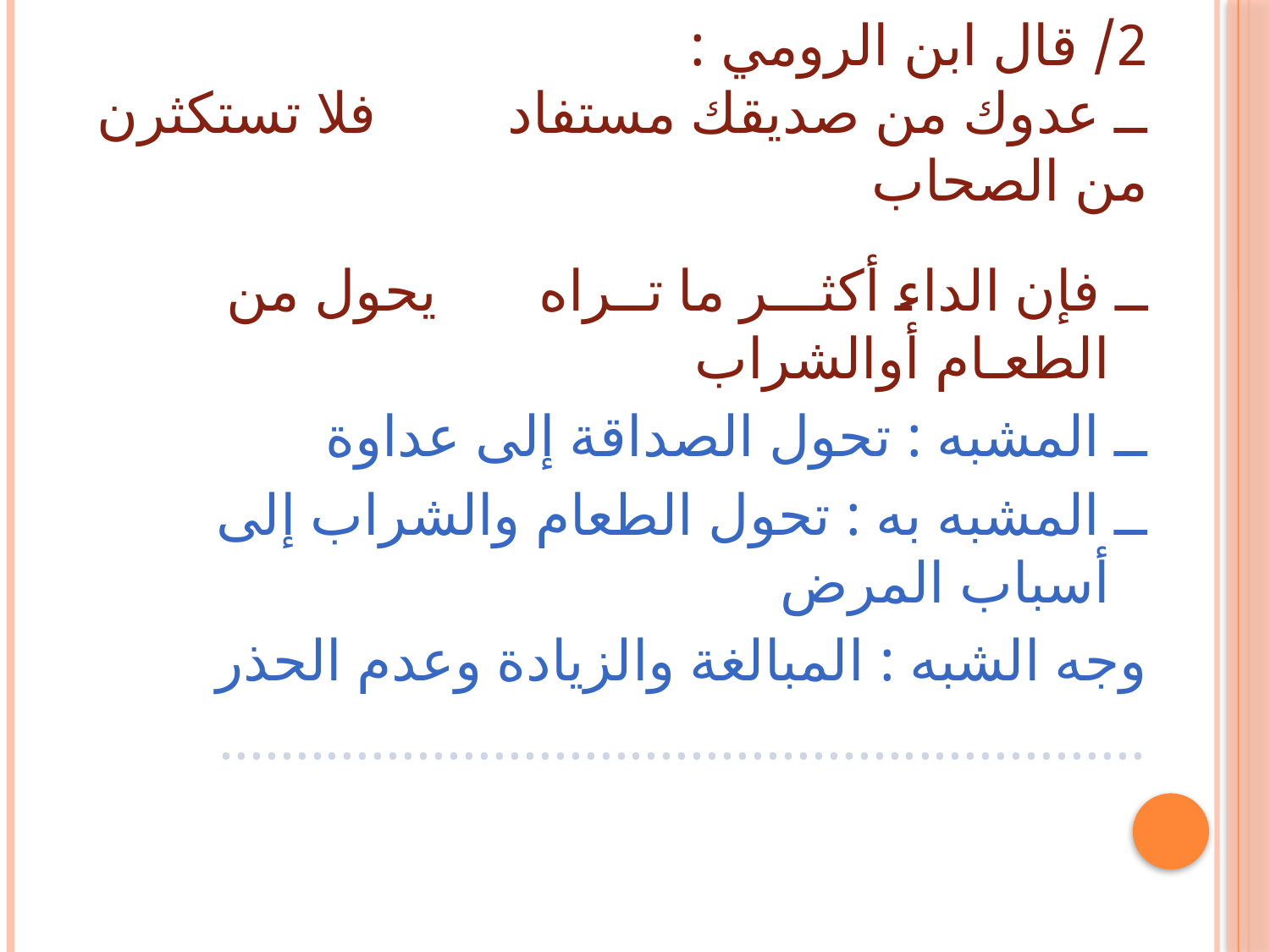

# 2/ قال ابن الرومي : ــ عدوك من صديقك مستفاد         فلا تستكثرن من الصحاب
ــ فإن الداء أكثـــر ما تــراه       يحول من الطعـام أوالشراب
ــ المشبه : تحول الصداقة إلى عداوة
ــ المشبه به : تحول الطعام والشراب إلى أسباب المرض
وجه الشبه : المبالغة والزيادة وعدم الحذر
.............................................................